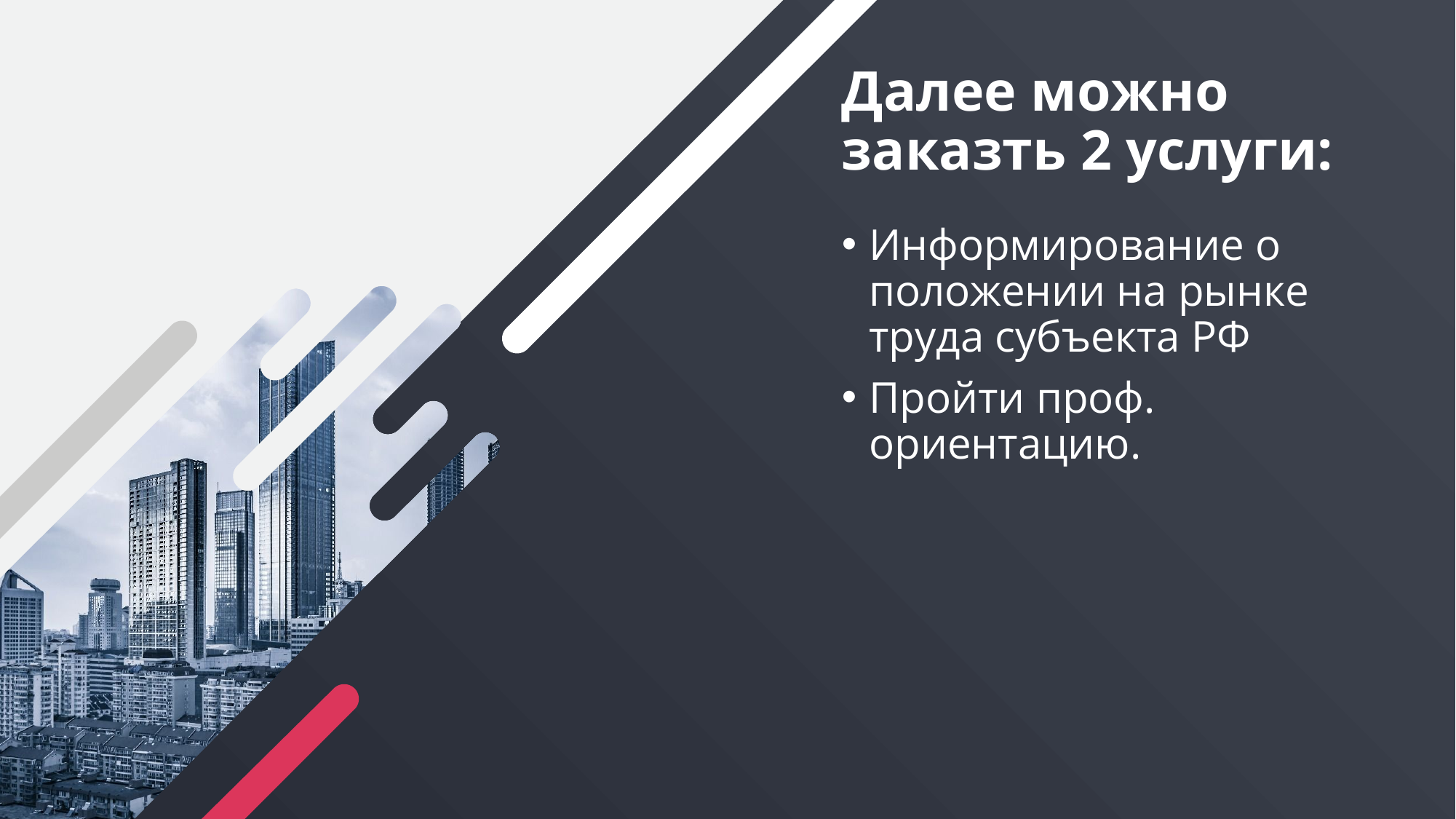

# Далее можно заказть 2 услуги:
Информирование о положении на рынке труда субъекта РФ
Пройти проф. ориентацию.